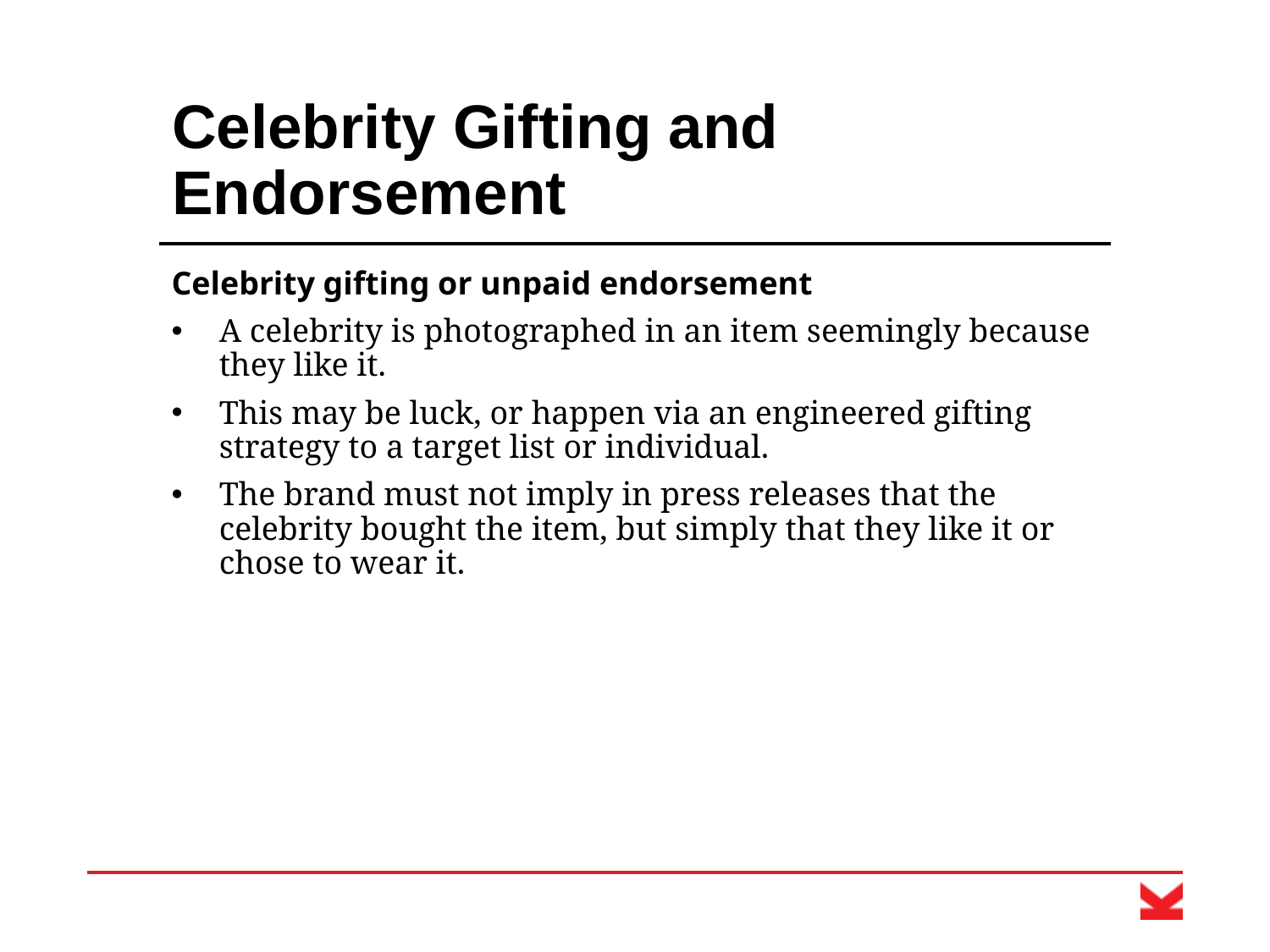

# Celebrity Gifting and Endorsement
Celebrity gifting or unpaid endorsement
A celebrity is photographed in an item seemingly because they like it.
This may be luck, or happen via an engineered gifting strategy to a target list or individual.
The brand must not imply in press releases that the celebrity bought the item, but simply that they like it or chose to wear it.